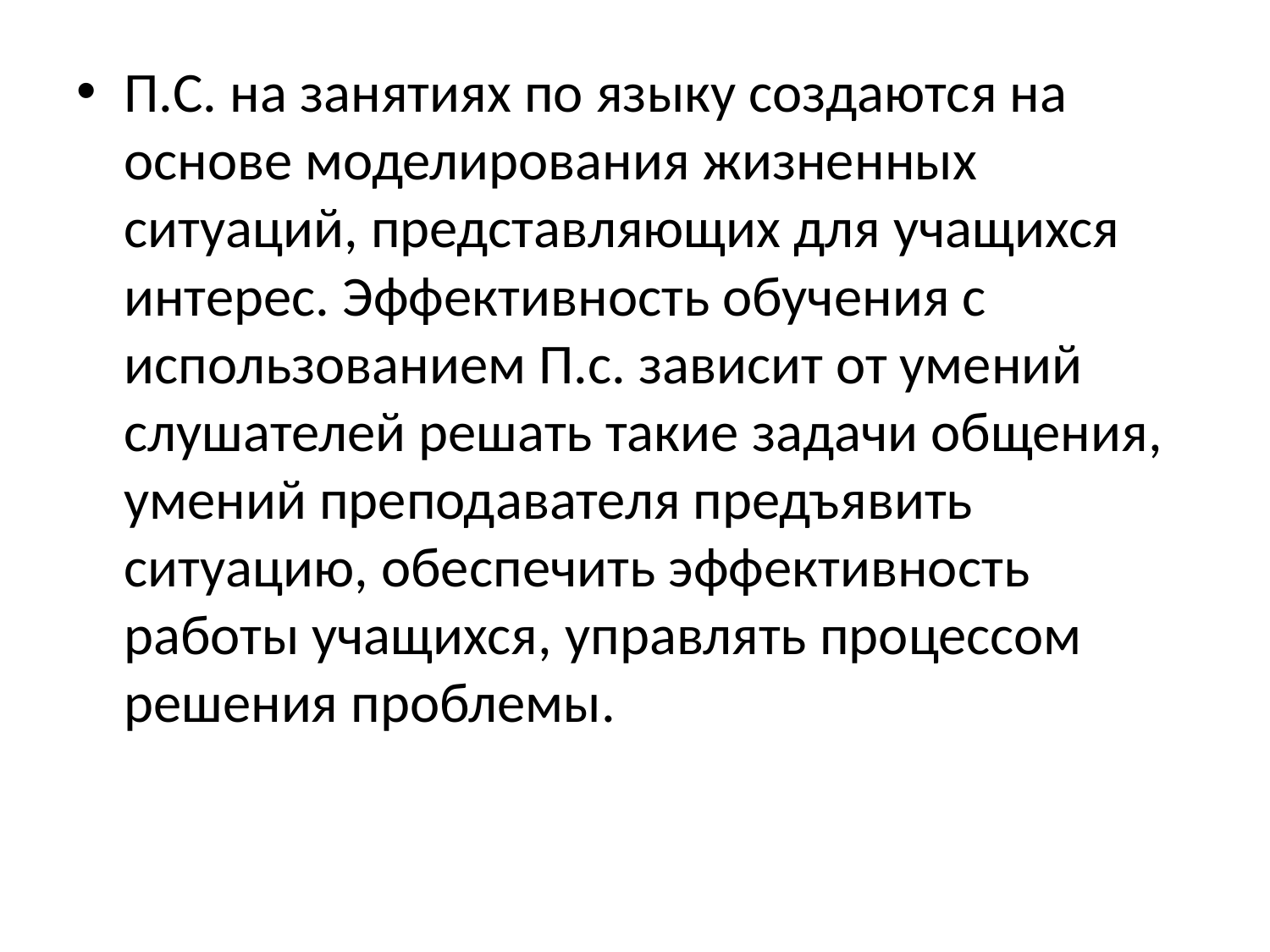

П.С. на занятиях по языку создаются на основе моделирования жизненных ситуаций, представляющих для учащихся интерес. Эффективность обучения с использованием П.с. зависит от умений слушателей решать такие задачи общения, умений преподавателя предъявить ситуацию, обеспечить эффективность работы учащихся, управлять процессом решения проблемы.